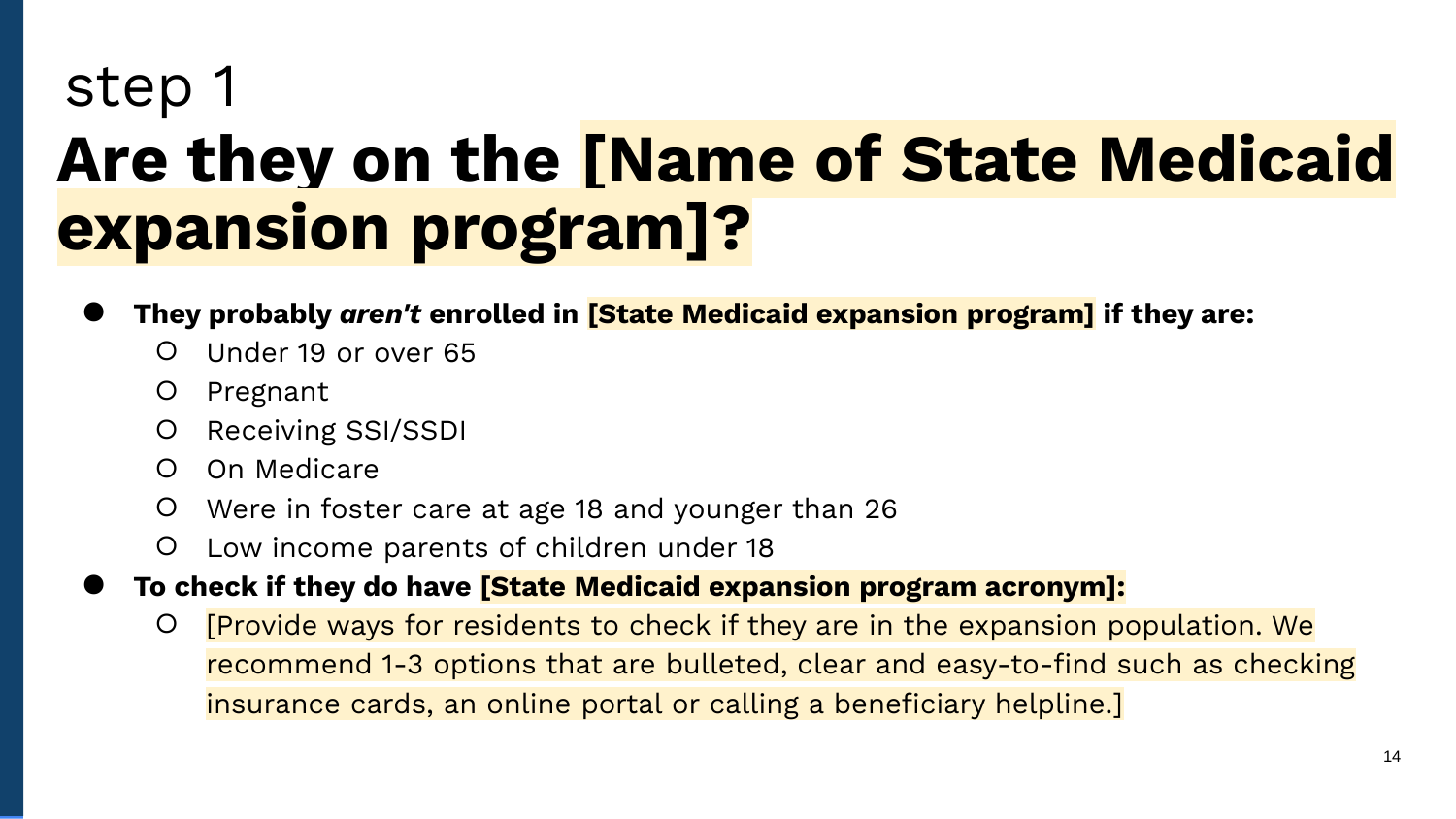

step 1
Are they on the [Name of State Medicaid expansion program]?
They probably aren't enrolled in [State Medicaid expansion program] if they are:
Under 19 or over 65
Pregnant
Receiving SSI/SSDI
On Medicare
Were in foster care at age 18 and younger than 26
Low income parents of children under 18
To check if they do have [State Medicaid expansion program acronym]:
[Provide ways for residents to check if they are in the expansion population. We recommend 1-3 options that are bulleted, clear and easy-to-find such as checking insurance cards, an online portal or calling a beneficiary helpline.]

14